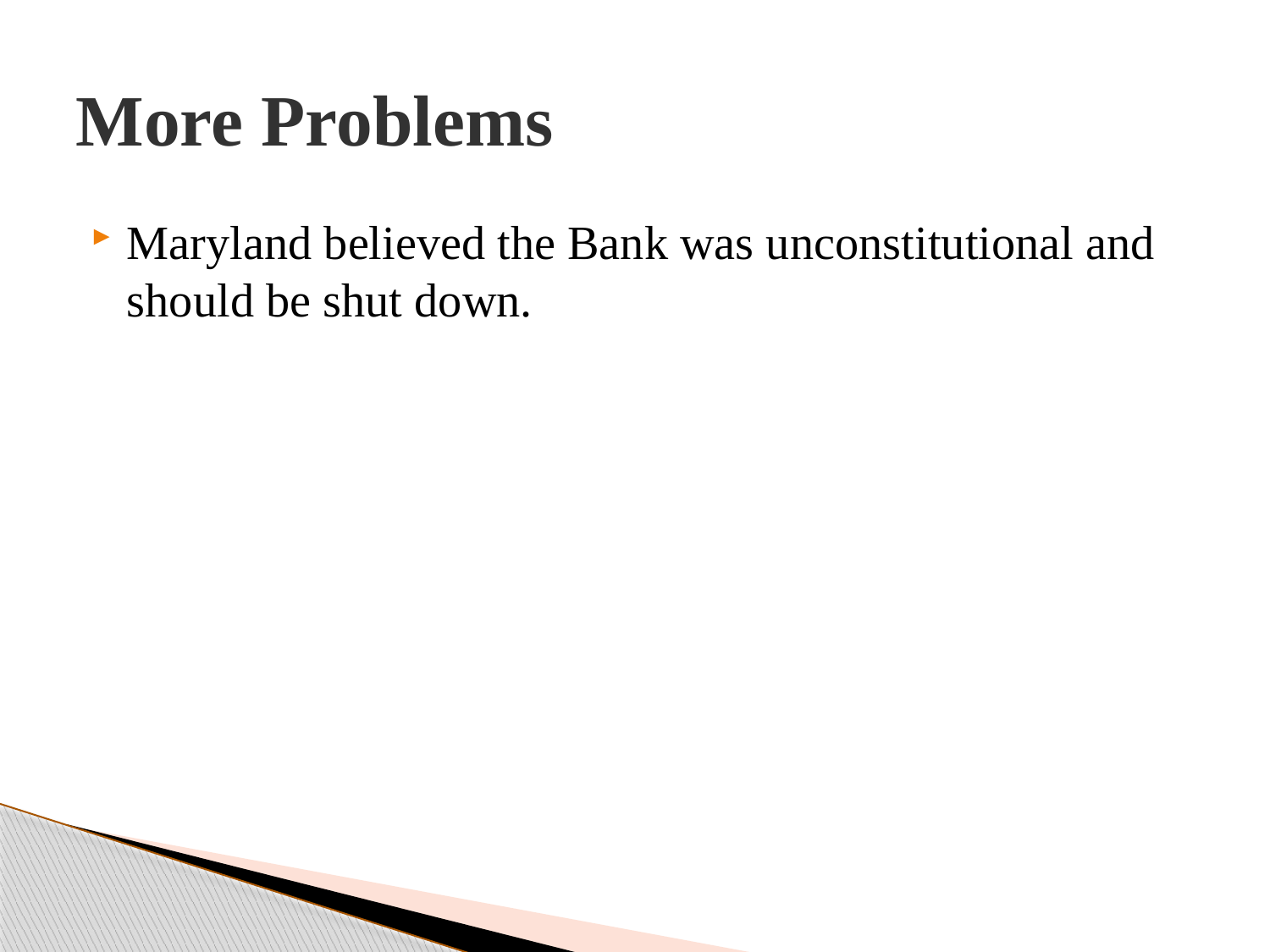

# More Problems
Maryland believed the Bank was unconstitutional and should be shut down.